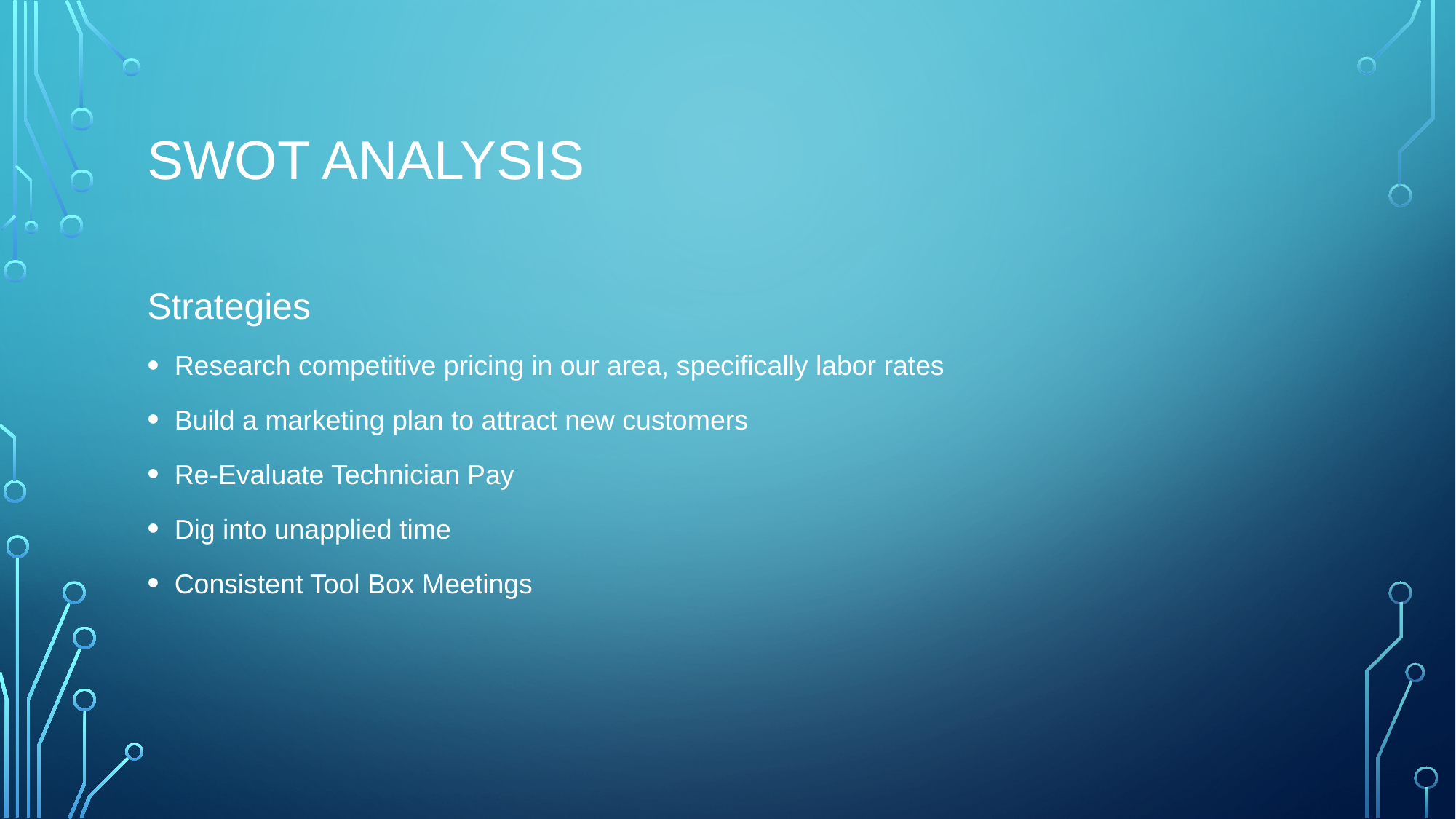

# SWOT Analysis
Strategies
Research competitive pricing in our area, specifically labor rates
Build a marketing plan to attract new customers
Re-Evaluate Technician Pay
Dig into unapplied time
Consistent Tool Box Meetings